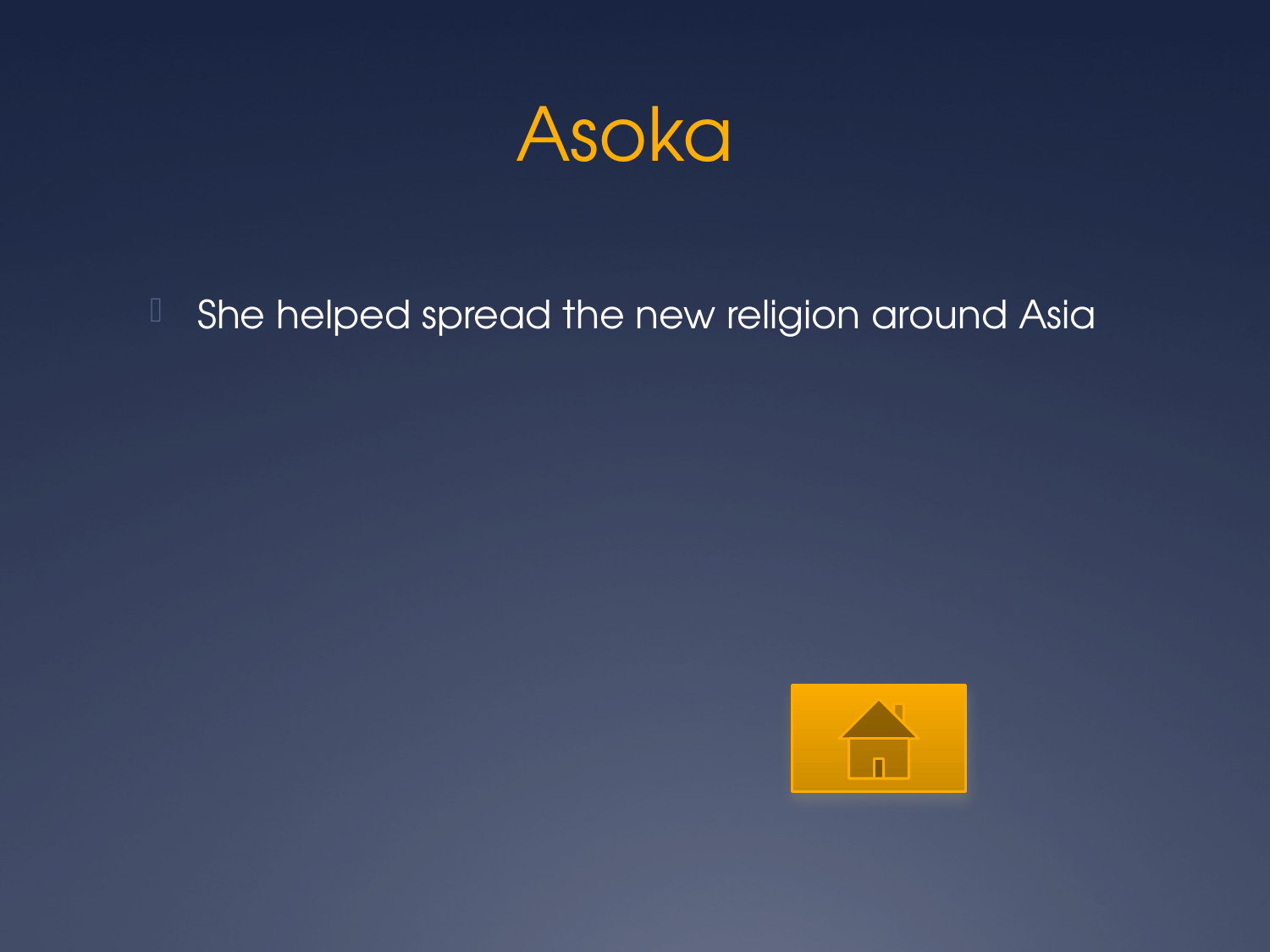

# Asoka
She helped spread the new religion around Asia